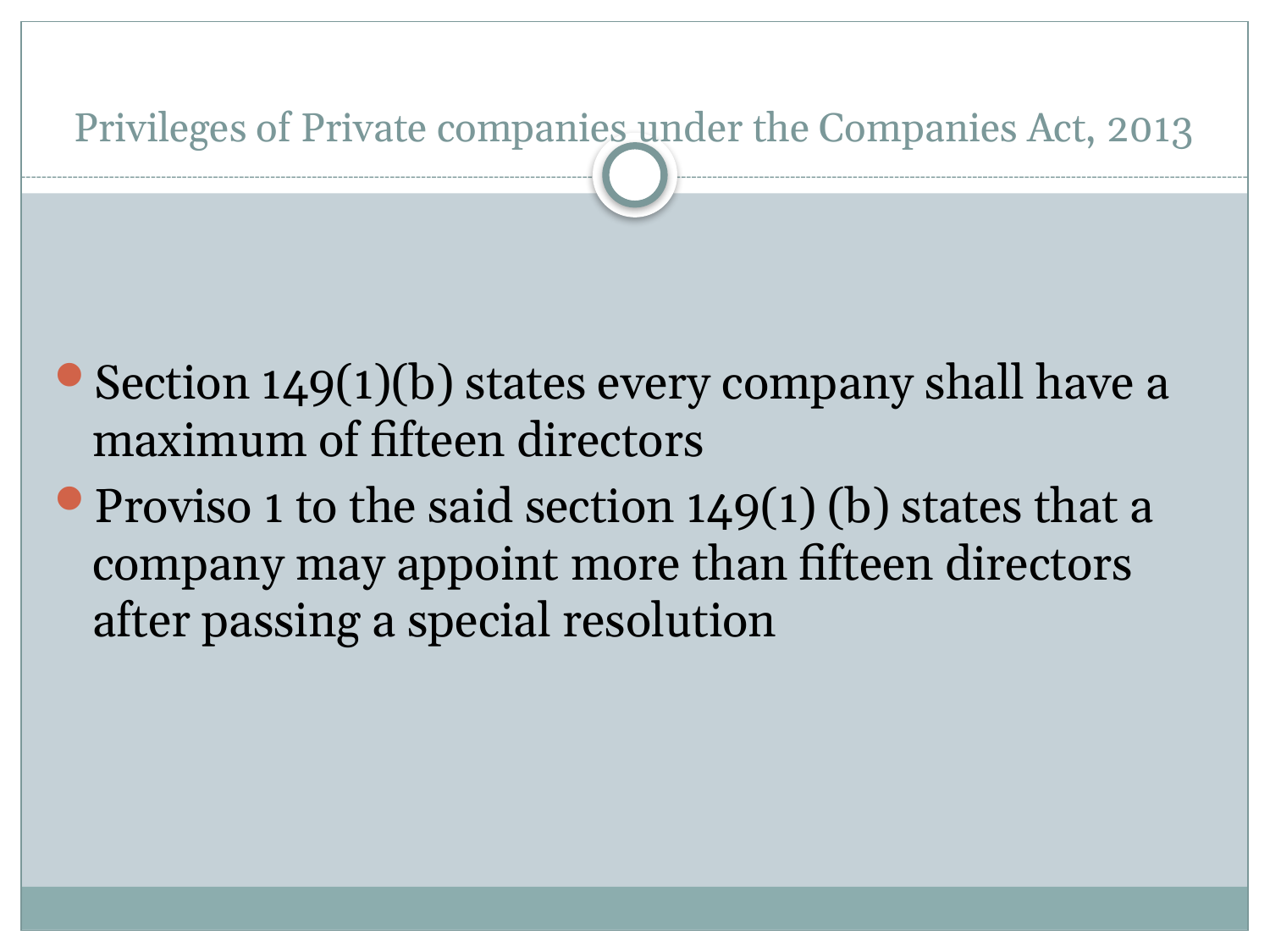

# Privileges of Private companies under the Companies Act, 2013

Section 149(1)(b) states every company shall have a maximum of fifteen directors
Proviso 1 to the said section 149(1) (b) states that a company may appoint more than fifteen directors after passing a special resolution